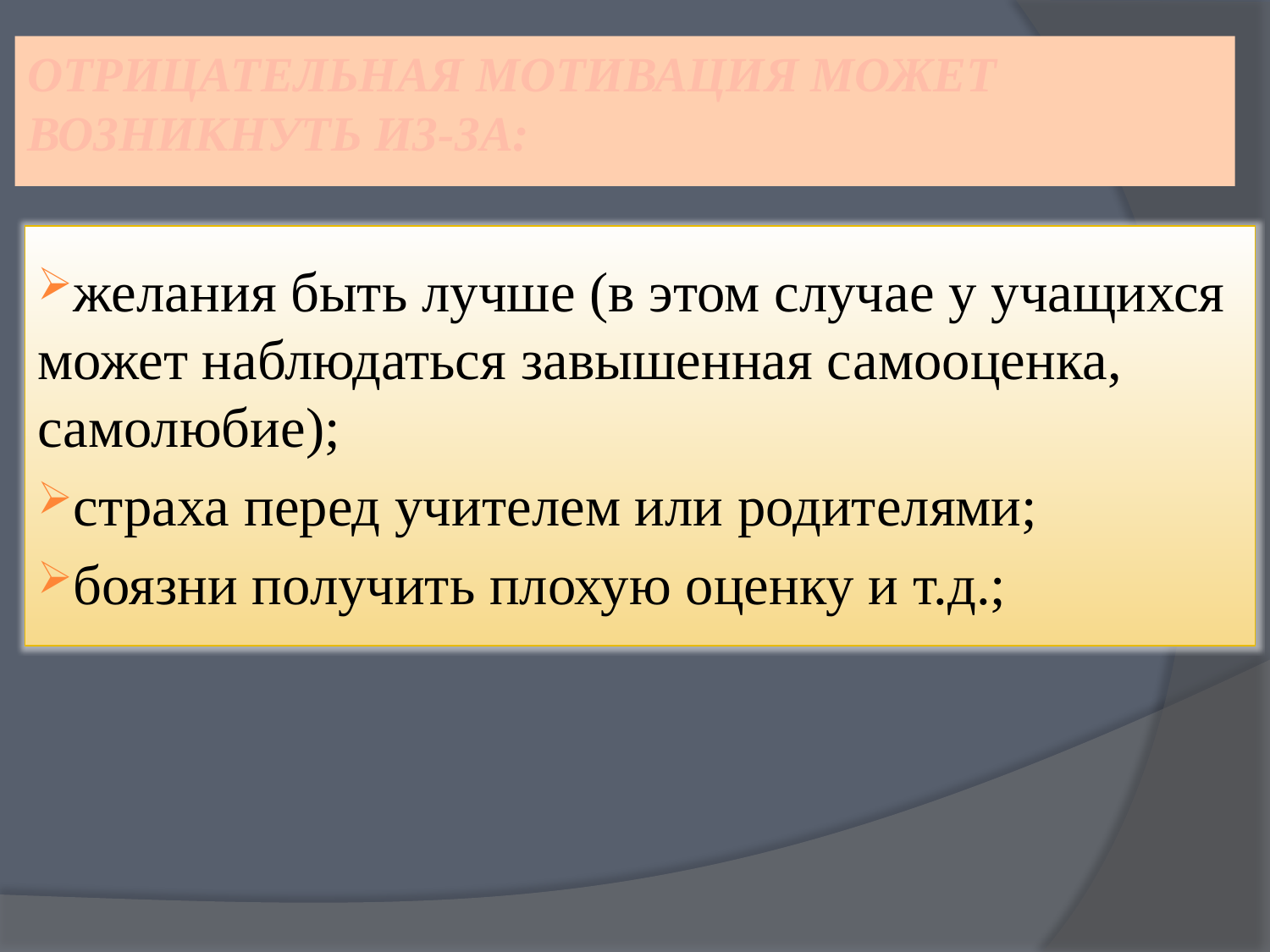

Отрицательная мотивация может возникнуть из-за:
желания быть лучше (в этом случае у учащихся может наблюдаться завышенная самооценка, самолюбие);
страха перед учителем или родителями;
боязни получить плохую оценку и т.д.;